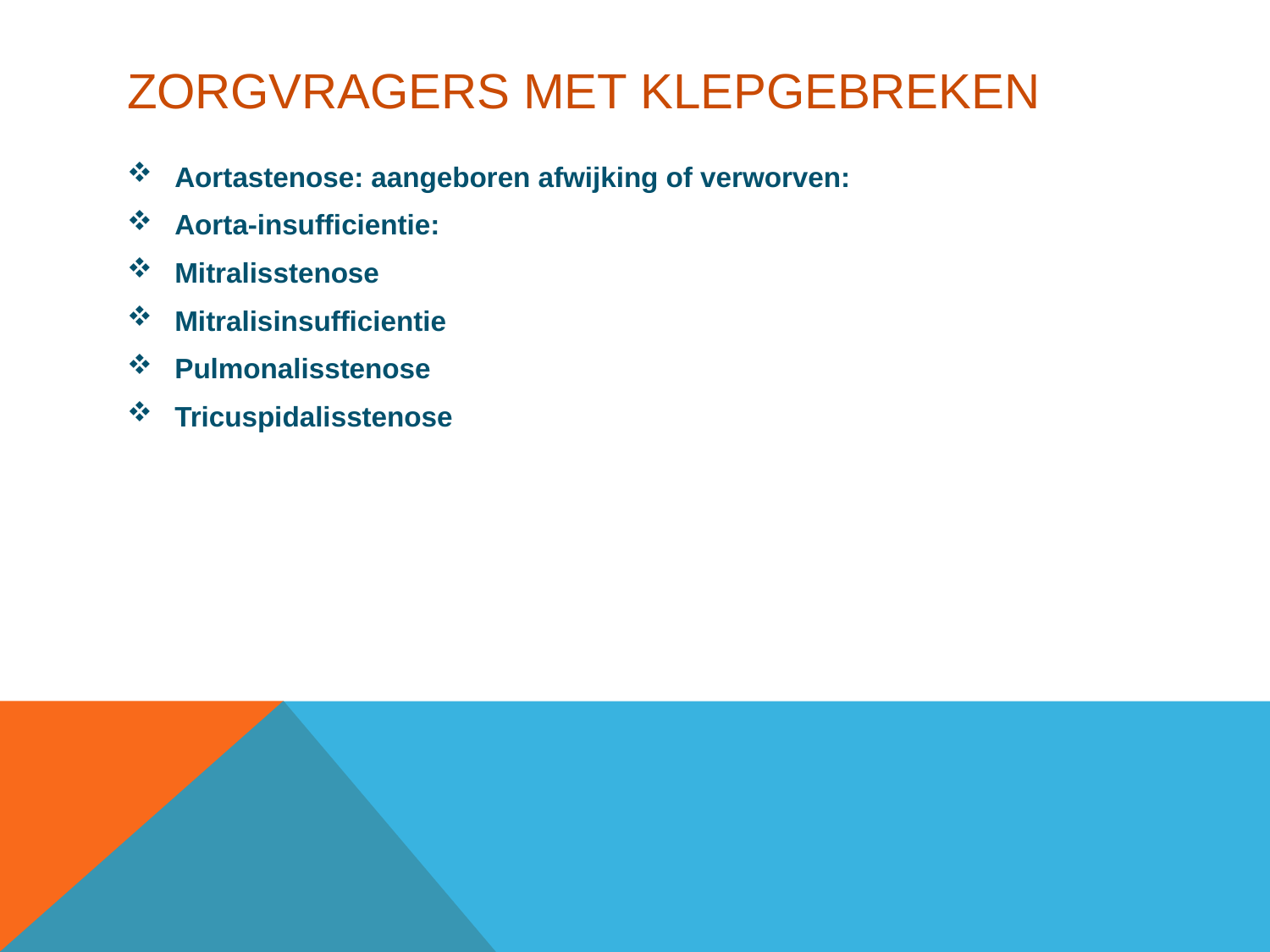

# Zorgvragers met klepgebreken
Aortastenose: aangeboren afwijking of verworven:
Aorta-insufficientie:
Mitralisstenose
Mitralisinsufficientie
Pulmonalisstenose
Tricuspidalisstenose